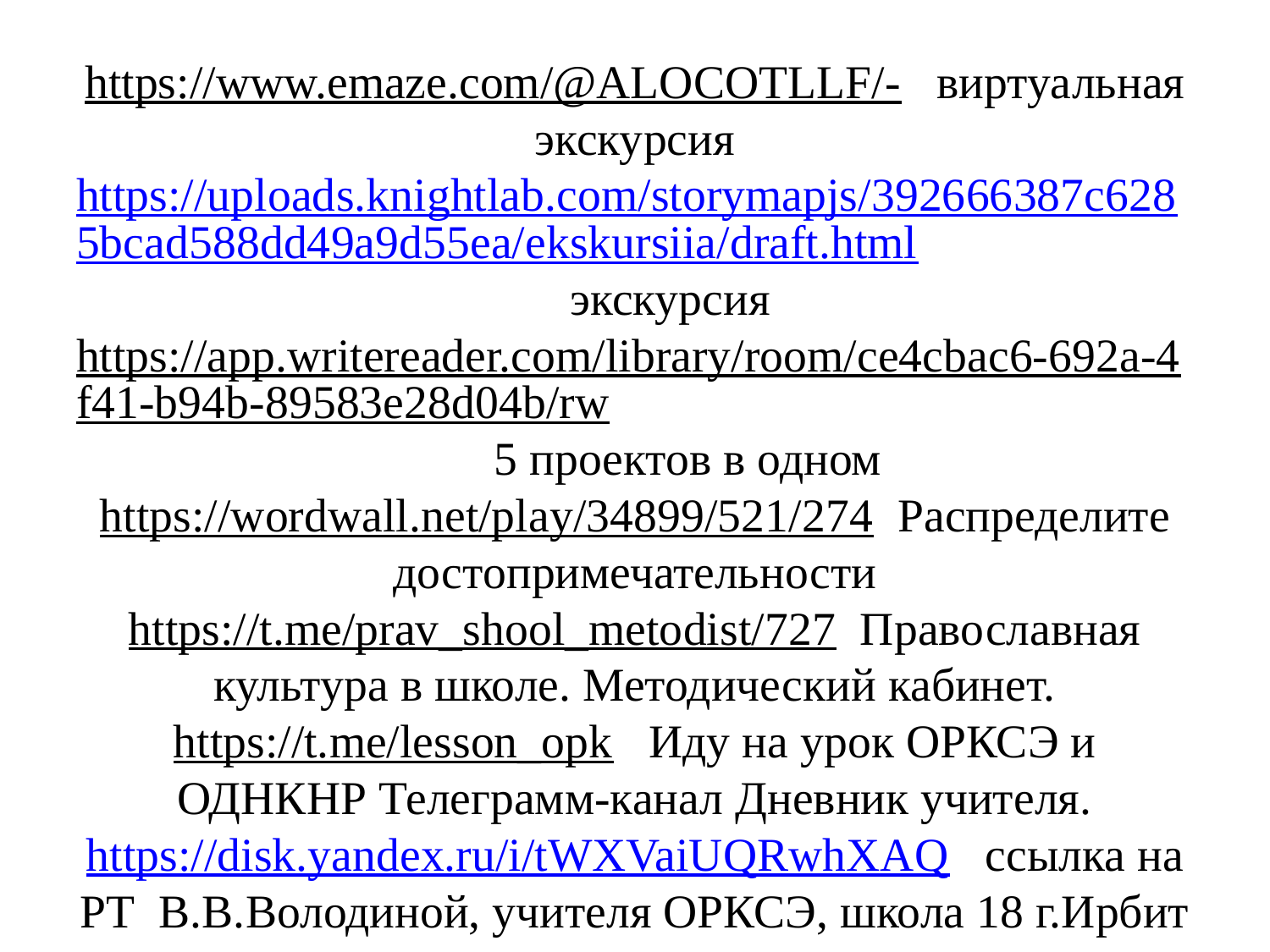

# https://www.emaze.com/@ALOCOTLLF/-   виртуальная экскурсия https://uploads.knightlab.com/storymapjs/392666387c6285bcad588dd49a9d55ea/ekskursiia/draft.html      экскурсия https://app.writereader.com/library/room/ce4cbac6-692a-4f41-b94b-89583e28d04b/rw         5 проектов в одном https://wordwall.net/play/34899/521/274  Распределите достопримечательности https://t.me/prav_shool_metodist/727  Православная культура в школе. Методический кабинет. https://t.me/lesson_opk   Иду на урок ОРКСЭ и ОДНКНР Телеграмм-канал Дневник учителя. https://disk.yandex.ru/i/tWXVaiUQRwhXAQ   ссылка на РТ  В.В.Володиной, учителя ОРКСЭ, школа 18 г.Ирбит